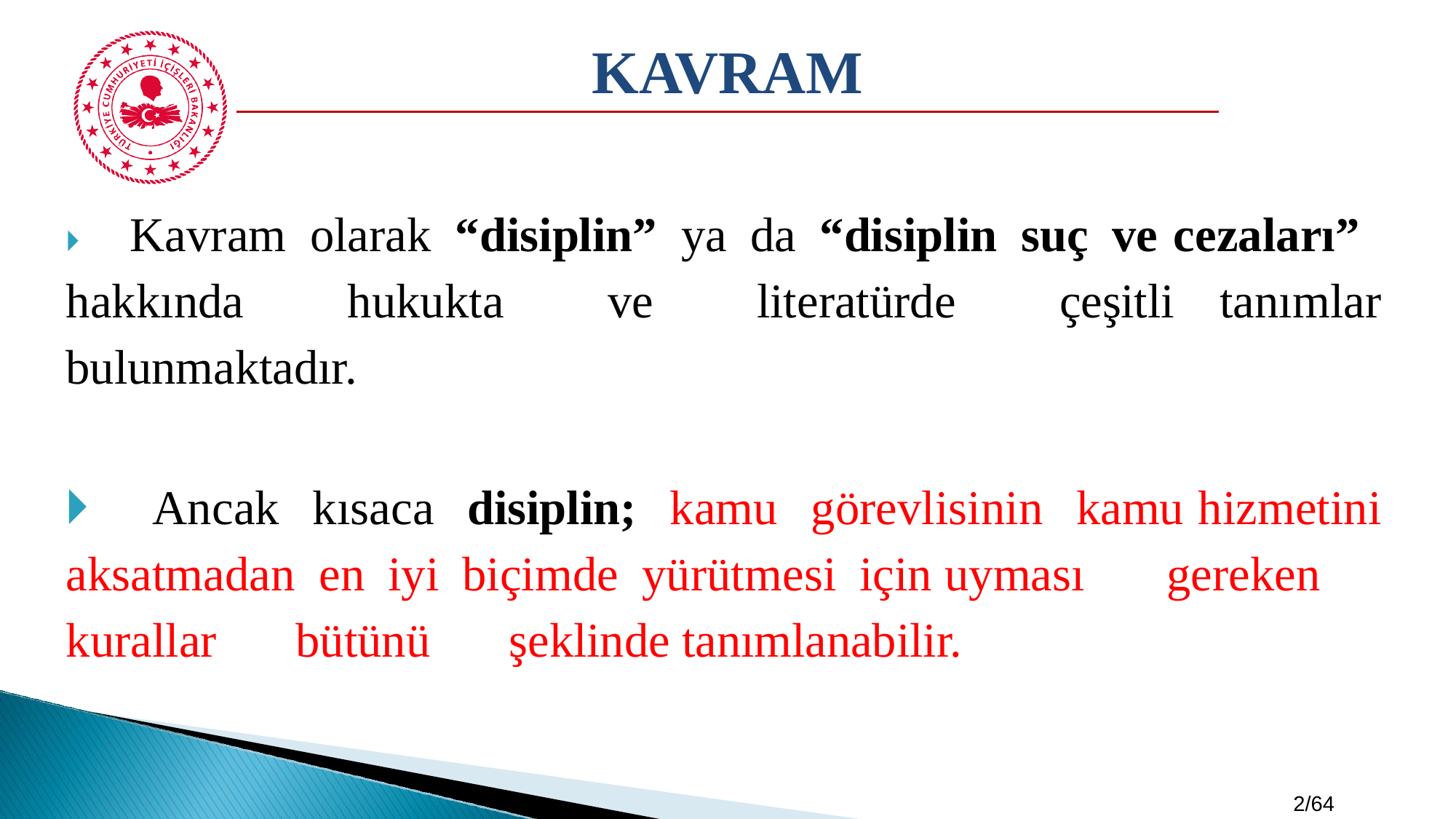

KAVRAM
🞂​   Kavram olarak “disiplin” ya da “disiplin suç ve cezaları”  hakkında  hukukta  ve  literatürde  çeşitli tanımlar bulunmaktadır.

🞂​   Ancak  kısaca  disiplin;  kamu  görevlisinin  kamu hizmetini aksatmadan en iyi biçimde yürütmesi için uyması    gereken    kurallar    bütünü    şeklinde tanımlanabilir.